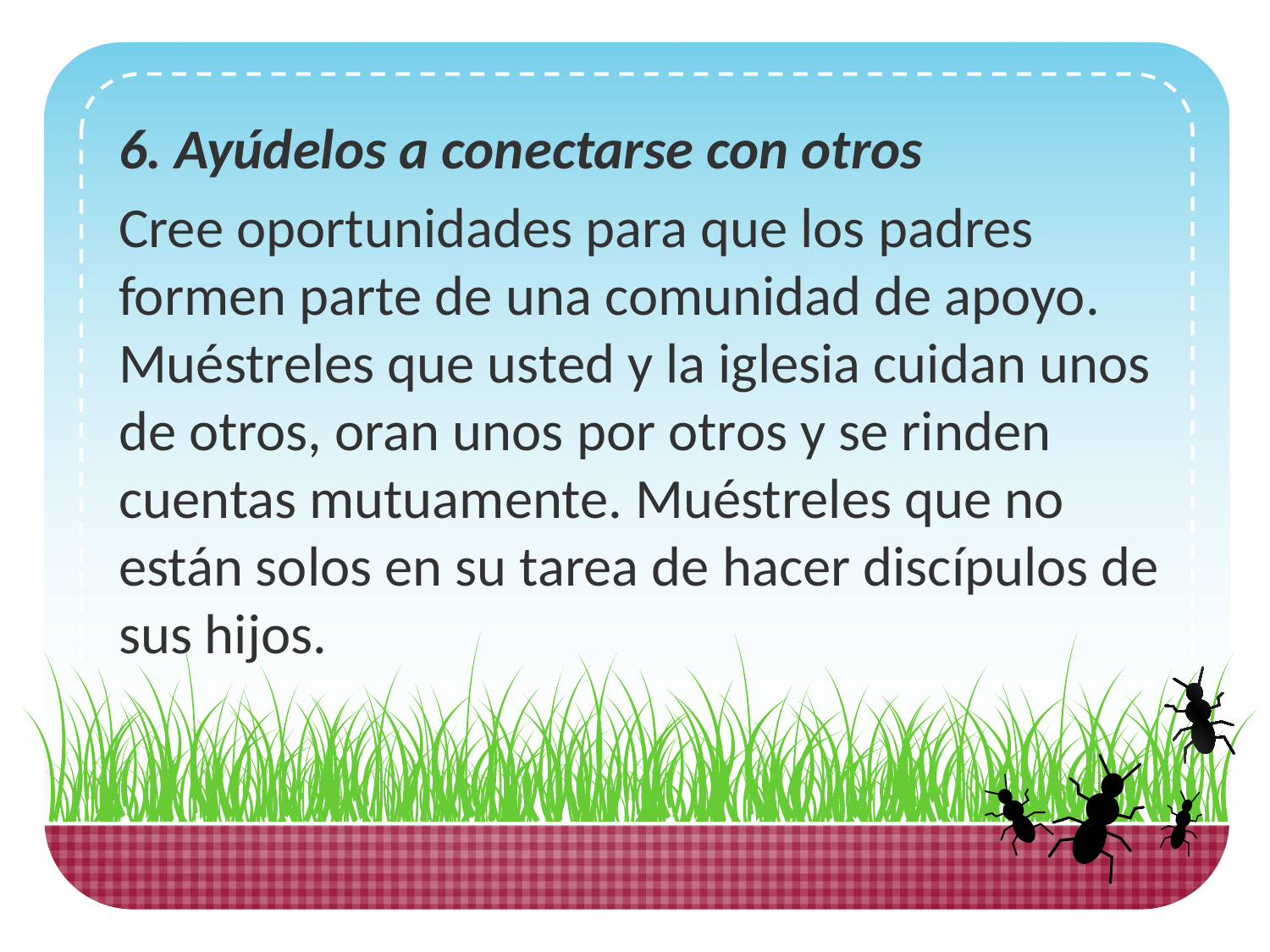

6. Ayúdelos a conectarse con otros
Cree oportunidades para que los padres formen parte de una comunidad de apoyo. Muéstreles que usted y la iglesia cuidan unos de otros, oran unos por otros y se rinden cuentas mutuamente. Muéstreles que no están solos en su tarea de hacer discípulos de sus hijos.